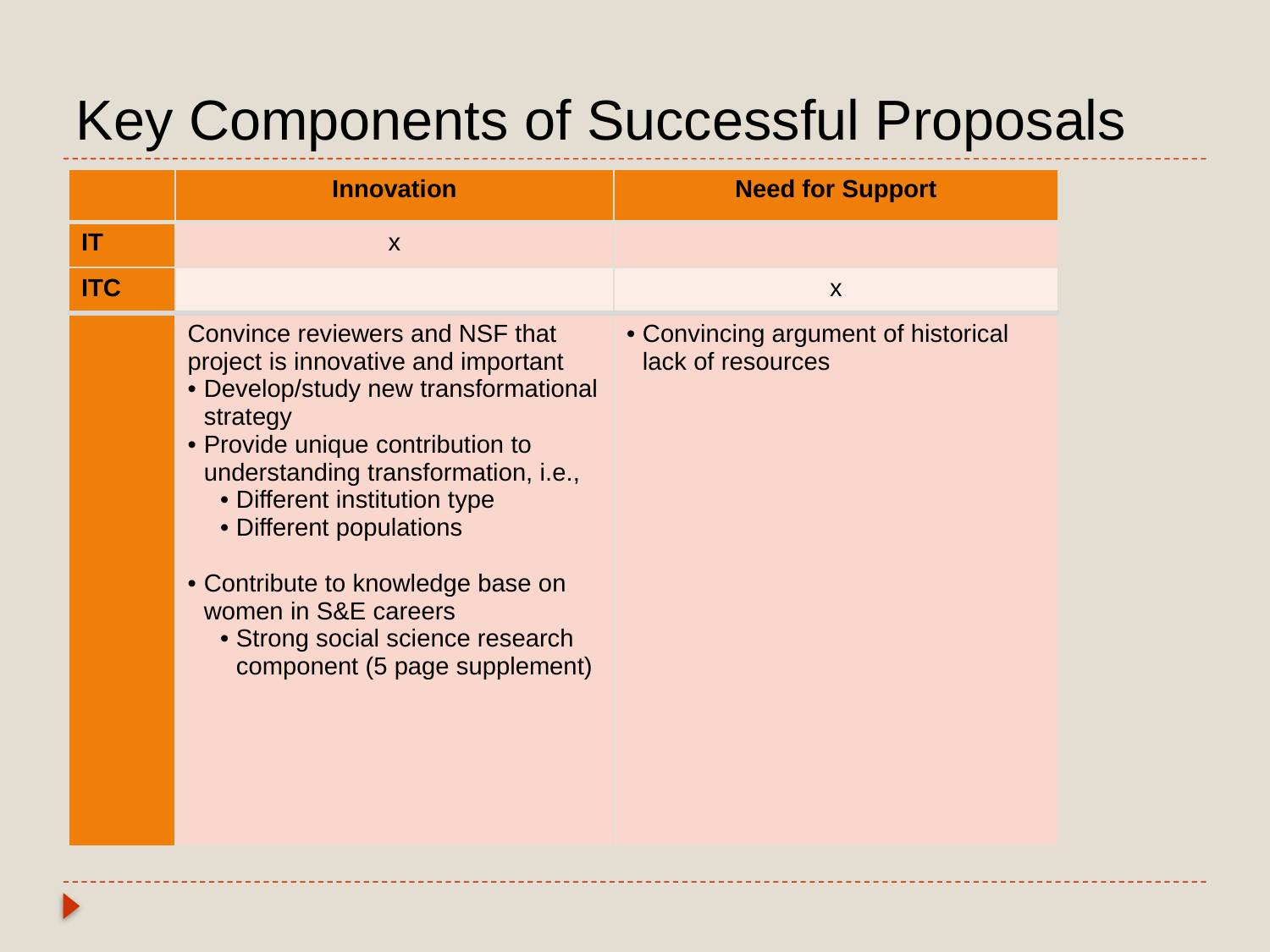

# Key Components of Successful Proposals
|  | Innovation | Need for Support |
| --- | --- | --- |
| IT | x |  |
| ITC |  | x |
|  | Convince reviewers and NSF that project is innovative and important Develop/study new transformational strategy Provide unique contribution to understanding transformation, i.e., Different institution type Different populations Contribute to knowledge base on women in S&E careers Strong social science research component (5 page supplement) | Convincing argument of historical lack of resources |